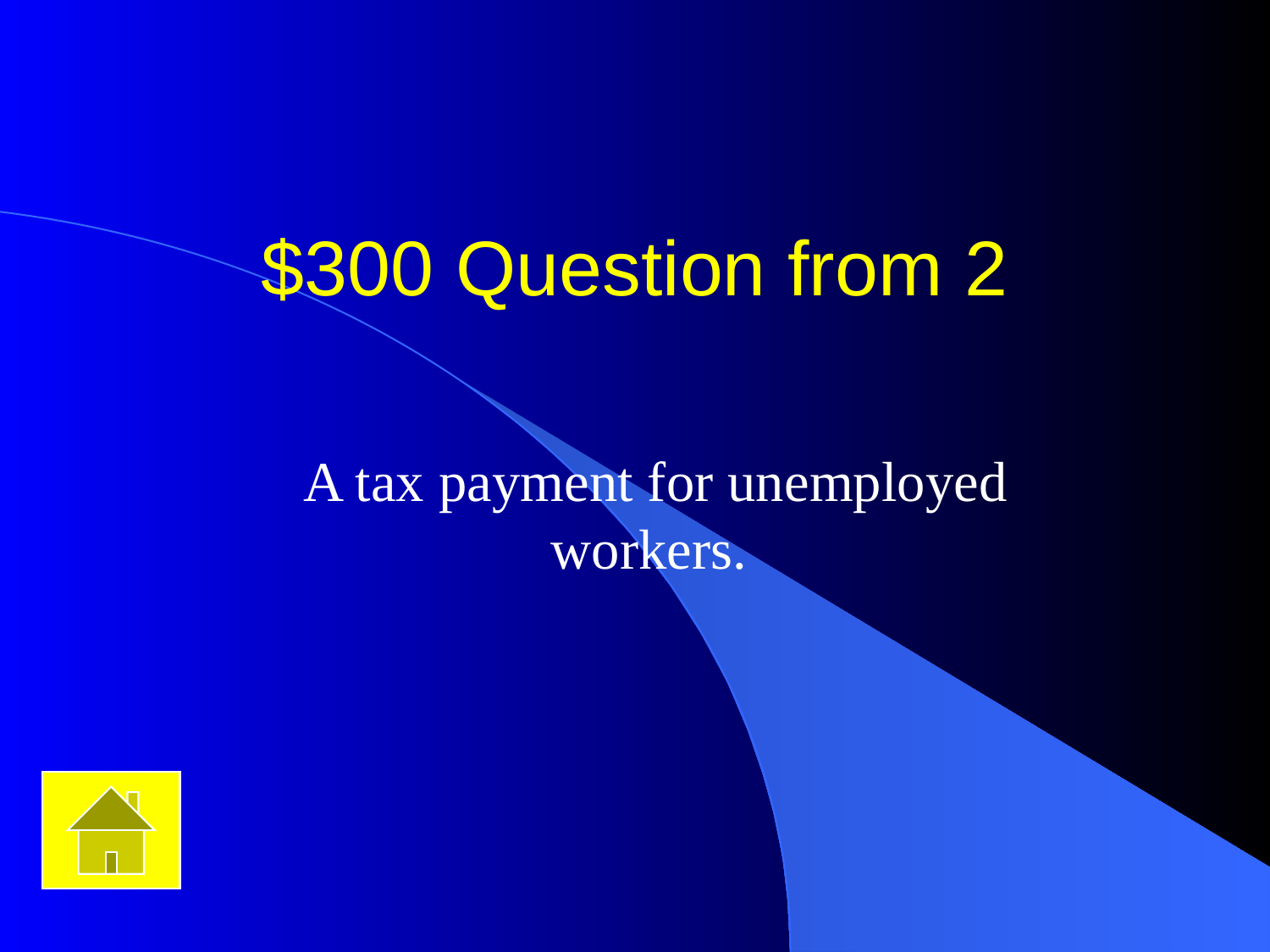

# $300 Question from 2
A tax payment for unemployed workers.